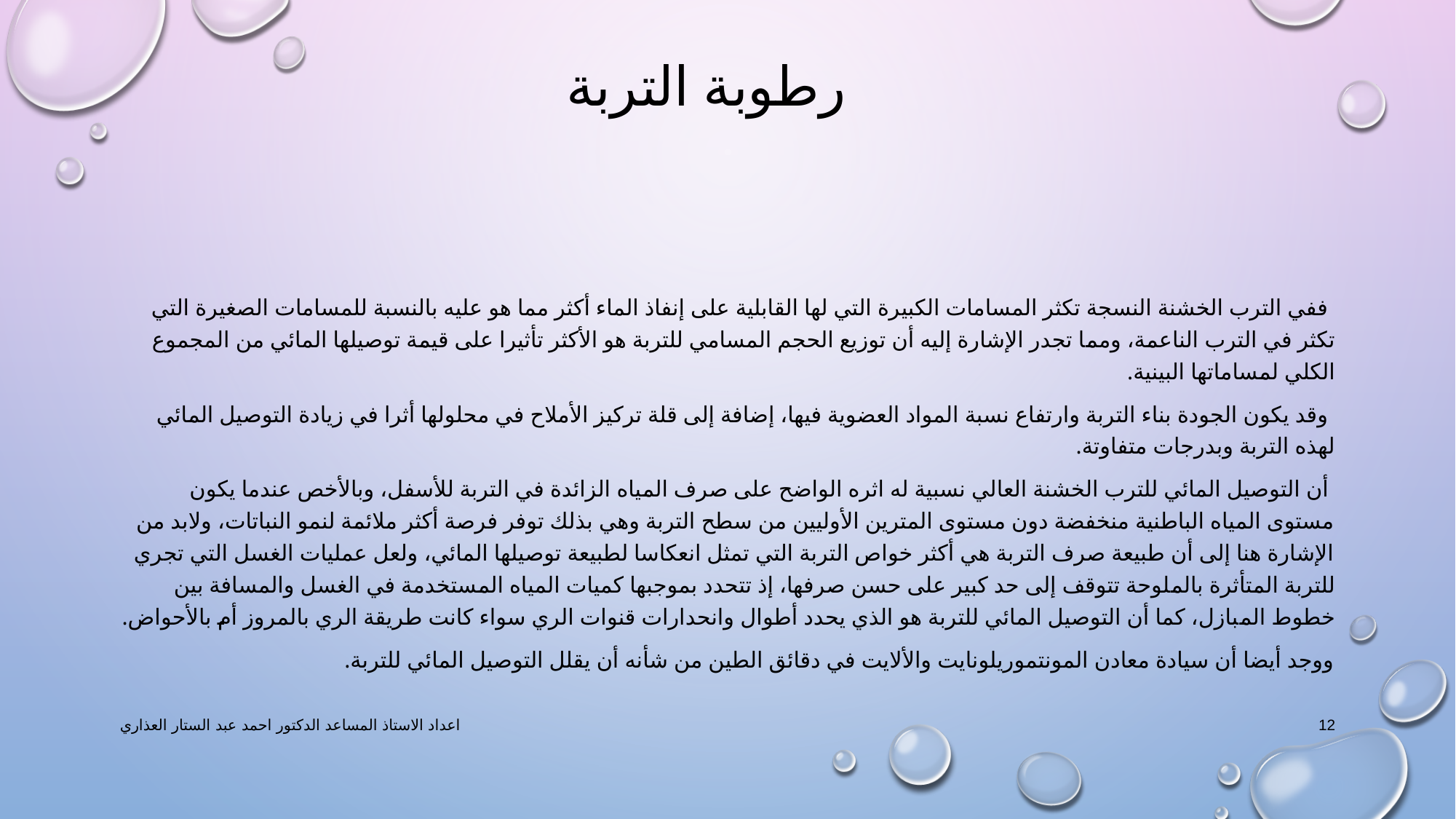

# رطوبة التربة
 ففي الترب الخشنة النسجة تكثر المسامات الكبيرة التي لها القابلية على إنفاذ الماء أكثر مما هو عليه بالنسبة للمسامات الصغيرة التي تكثر في الترب الناعمة، ومما تجدر الإشارة إليه أن توزيع الحجم المسامي للتربة هو الأكثر تأثيرا على قيمة توصيلها المائي من المجموع الكلي لمساماتها البينية.
 وقد يكون الجودة بناء التربة وارتفاع نسبة المواد العضوية فيها، إضافة إلى قلة تركيز الأملاح في محلولها أثرا في زيادة التوصيل المائي لهذه التربة وبدرجات متفاوتة.
 أن التوصيل المائي للترب الخشنة العالي نسبية له اثره الواضح على صرف المياه الزائدة في التربة للأسفل، وبالأخص عندما يكون مستوى المياه الباطنية منخفضة دون مستوى المترين الأوليين من سطح التربة وهي بذلك توفر فرصة أكثر ملائمة لنمو النباتات، ولابد من الإشارة هنا إلى أن طبيعة صرف التربة هي أكثر خواص التربة التي تمثل انعكاسا لطبيعة توصيلها المائي، ولعل عمليات الغسل التي تجري للتربة المتأثرة بالملوحة تتوقف إلى حد كبير على حسن صرفها، إذ تتحدد بموجبها كميات المياه المستخدمة في الغسل والمسافة بین خطوط المبازل، كما أن التوصيل المائي للتربة هو الذي يحدد أطوال وانحدارات قنوات الري سواء كانت طريقة الري بالمروز أم بالأحواض.
ووجد أيضا أن سيادة معادن المونتموریلونایت والألايت في دقائق الطين من شأنه أن يقلل التوصيل المائي للتربة.

اعداد الاستاذ المساعد الدكتور احمد عبد الستار العذاري
12